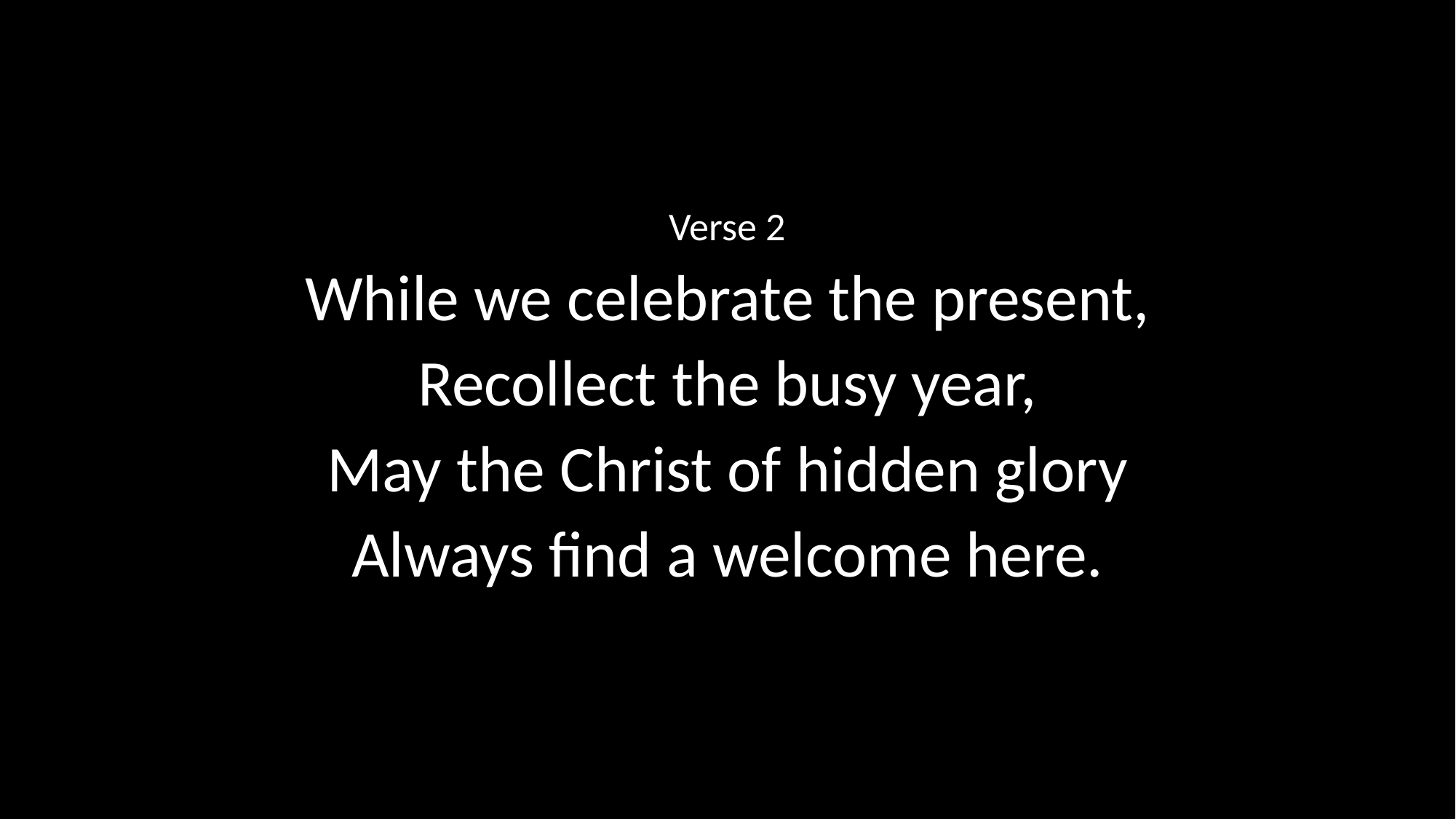

Verse 2
While we celebrate the present,
Recollect the busy year,
May the Christ of hidden glory
Always find a welcome here.